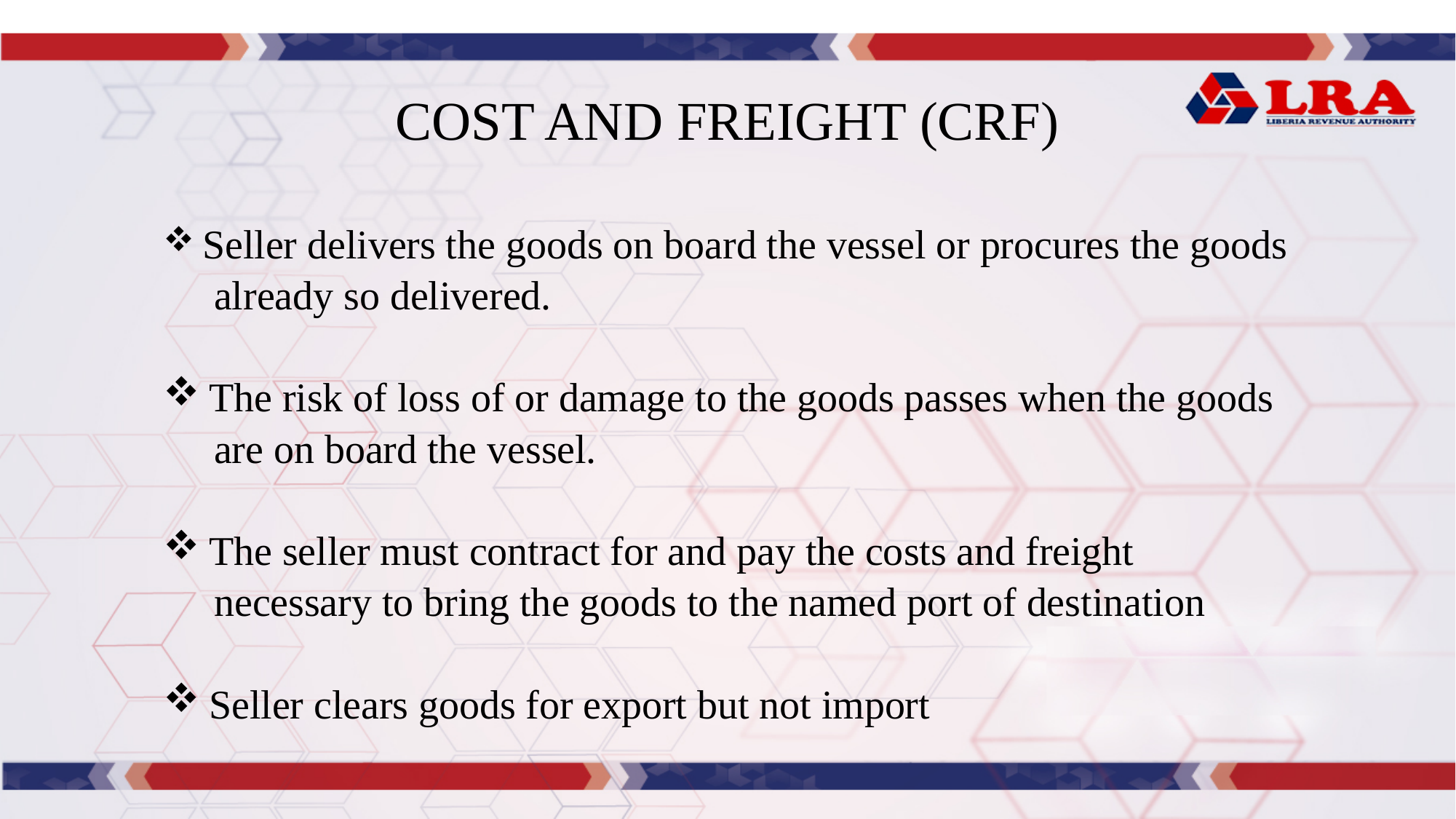

# COST AND FREIGHT (CRF)
 Seller delivers the goods on board the vessel or procures the goods
     already so delivered.

 The risk of loss of or damage to the goods passes when the goods
     are on board the vessel.

 The seller must contract for and pay the costs and freight
     necessary to bring the goods to the named port of destination

 Seller clears goods for export but not import